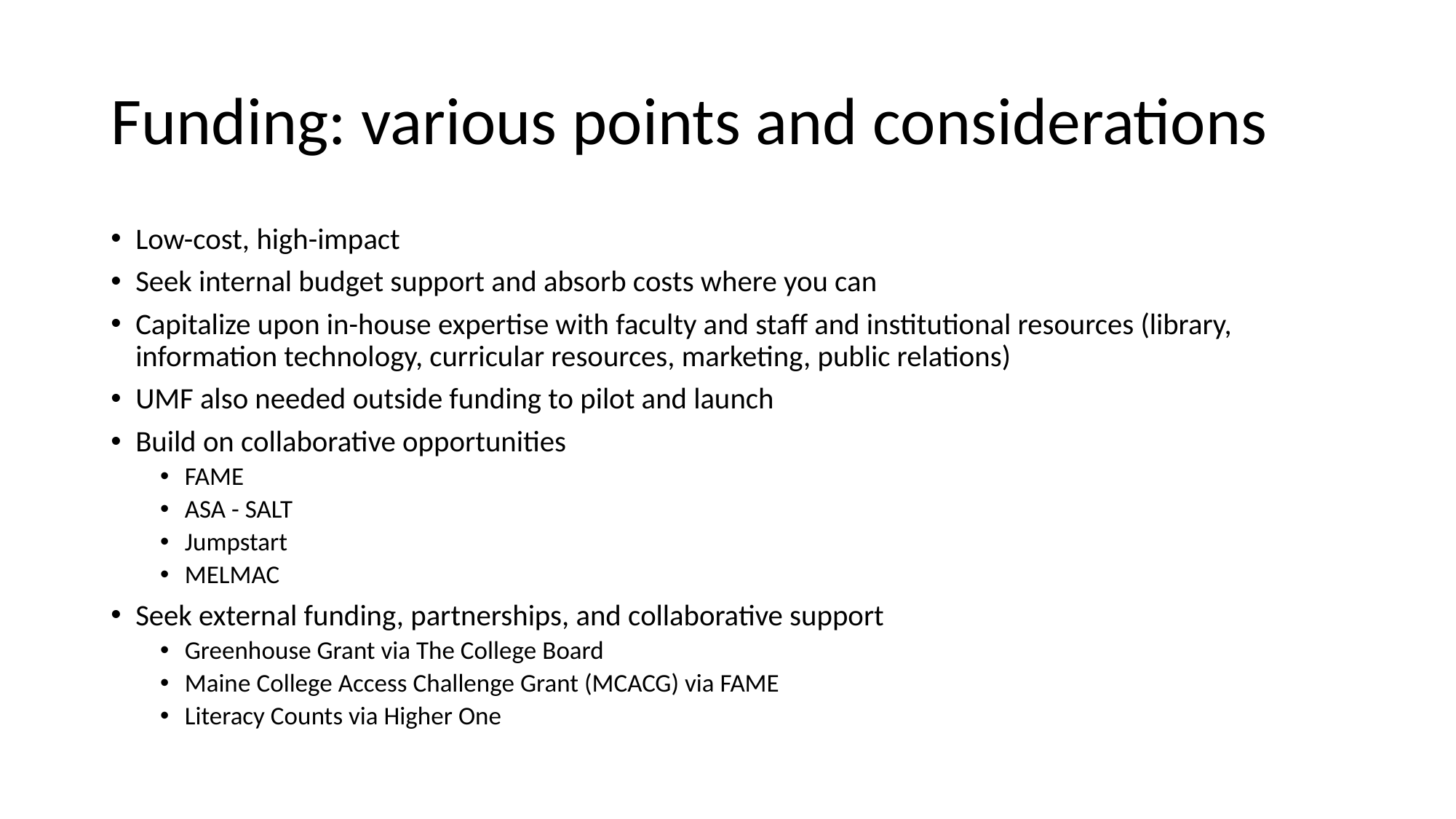

# Funding: various points and considerations
Low-cost, high-impact
Seek internal budget support and absorb costs where you can
Capitalize upon in-house expertise with faculty and staff and institutional resources (library, information technology, curricular resources, marketing, public relations)
UMF also needed outside funding to pilot and launch
Build on collaborative opportunities
FAME
ASA - SALT
Jumpstart
MELMAC
Seek external funding, partnerships, and collaborative support
Greenhouse Grant via The College Board
Maine College Access Challenge Grant (MCACG) via FAME
Literacy Counts via Higher One